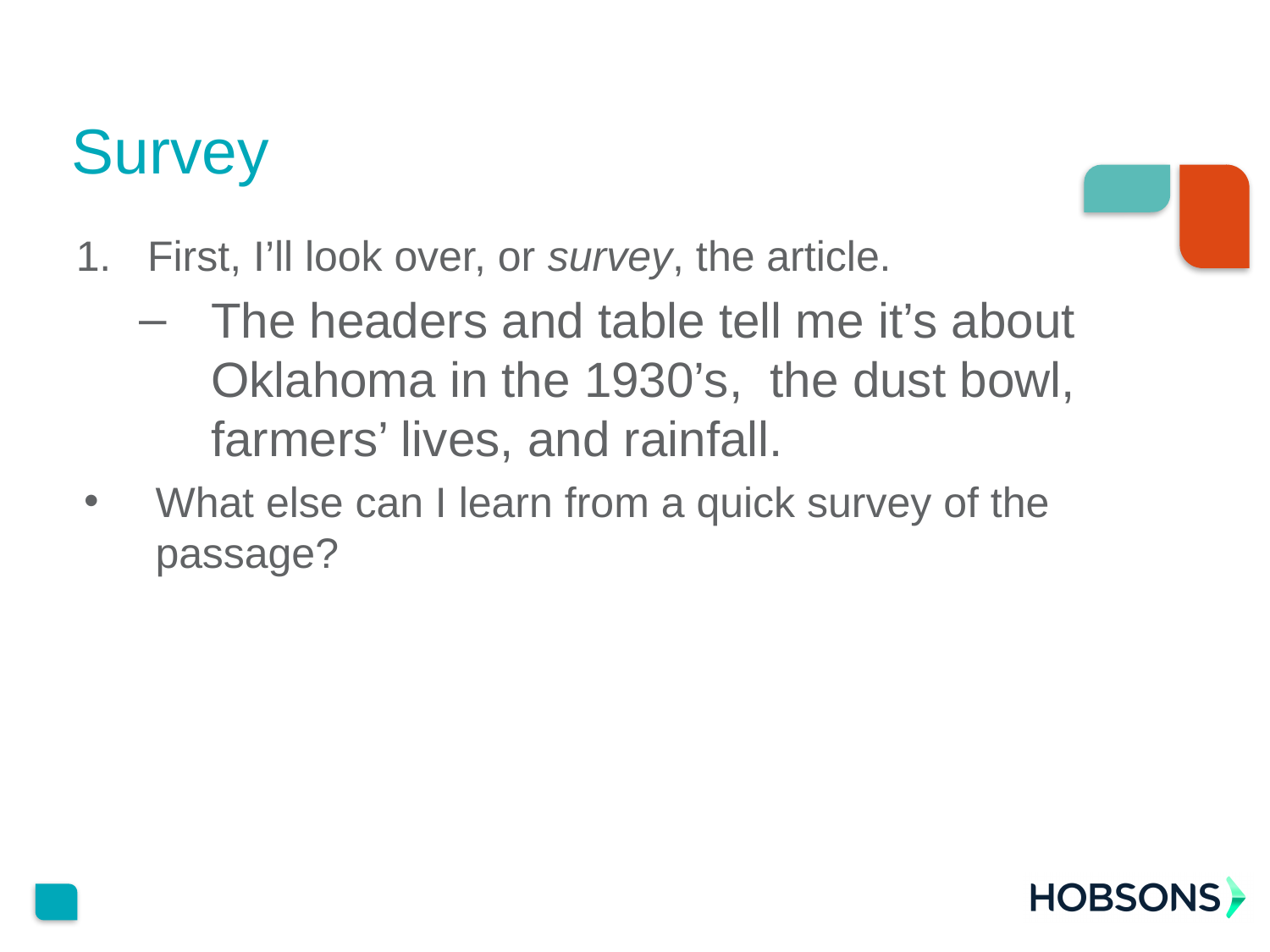

# Survey
First, I’ll look over, or survey, the article.
The headers and table tell me it’s about Oklahoma in the 1930’s,  the dust bowl, farmers’ lives, and rainfall.
What else can I learn from a quick survey of the passage?